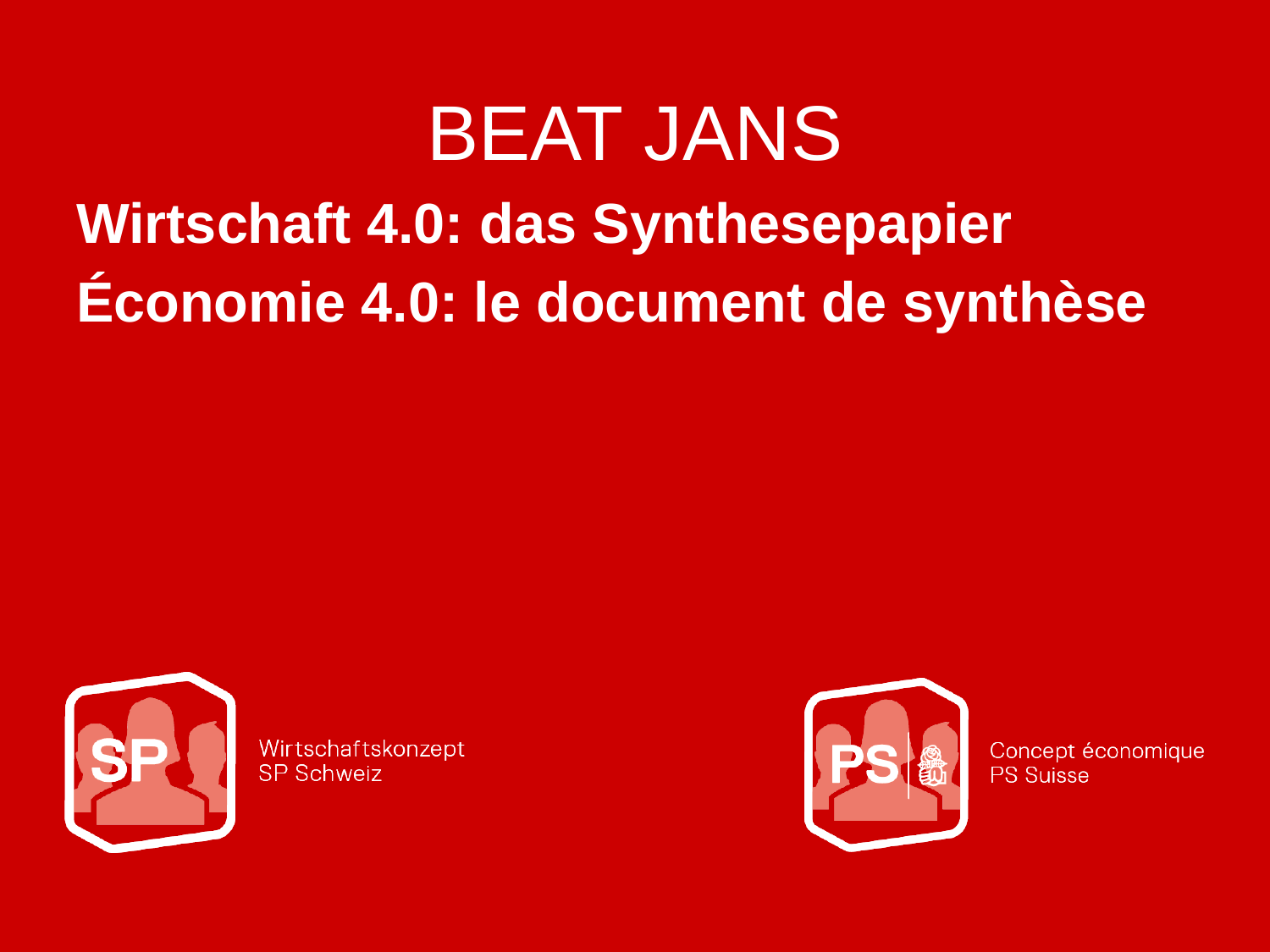

BEAT JANS
Wirtschaft 4.0: das Synthesepapier
Économie 4.0: le document de synthèse